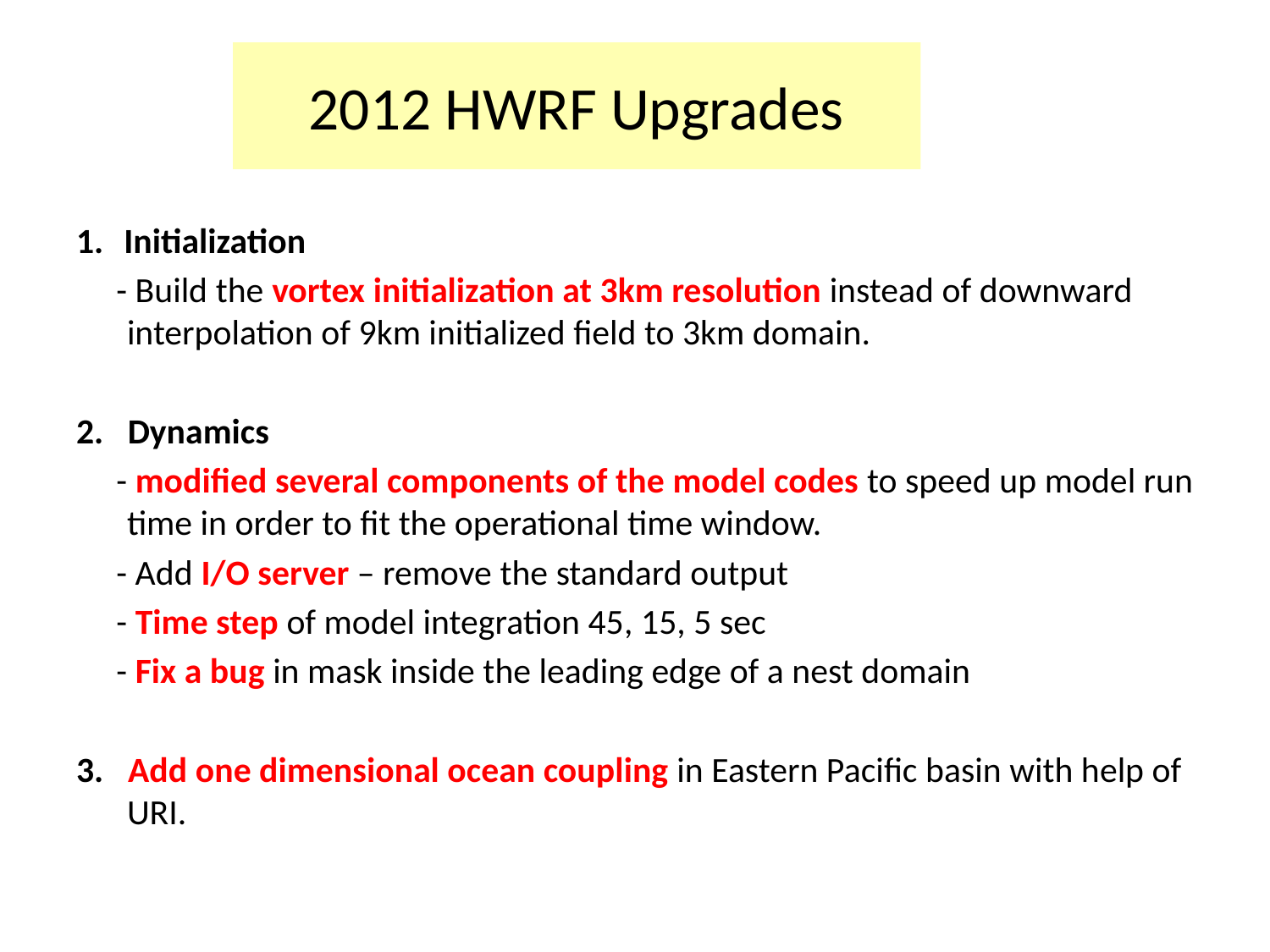

# 2012 HWRF Upgrades
Initialization
     - Build the vortex initialization at 3km resolution instead of downward interpolation of 9km initialized field to 3km domain.

2.   Dynamics
     - modified several components of the model codes to speed up model run time in order to fit the operational time window.
     - Add I/O server – remove the standard output
     - Time step of model integration 45, 15, 5 sec
     - Fix a bug in mask inside the leading edge of a nest domain

3.   Add one dimensional ocean coupling in Eastern Pacific basin with help of URI.